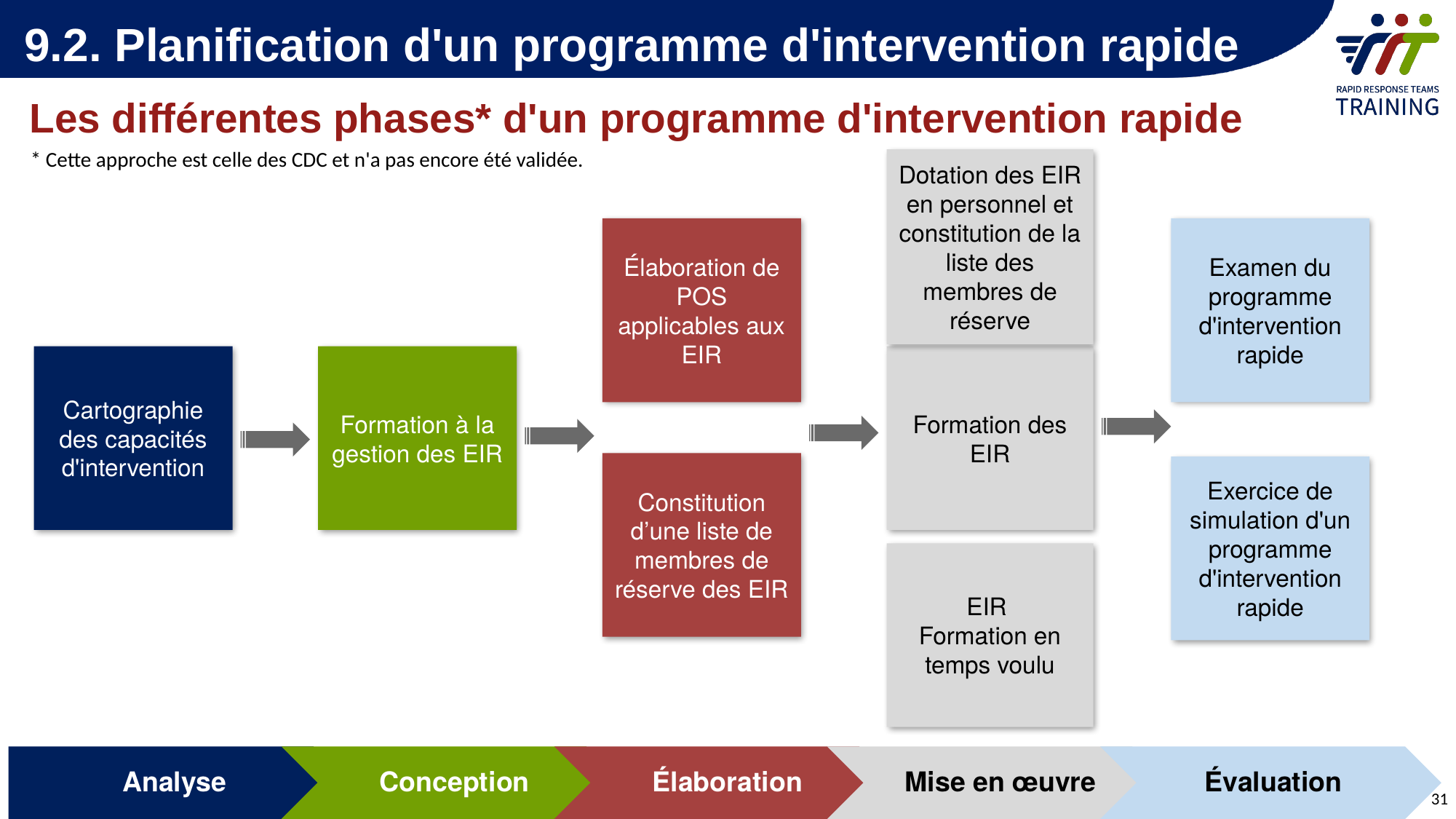

9.2. Planification d'un programme d'intervention rapide
Les différentes phases* d'un programme d'intervention rapide

* Cette approche est celle des CDC et n'a pas encore été validée.
Dotation des EIR en personnel et constitution de la liste des membres de réserve
Élaboration de POS applicables aux EIR
Examen du programme d'intervention rapide
Cartographie des capacités d'intervention
Formation à la gestion des EIR
Formation des EIR

Constitution d’une liste de membres de réserve des EIR
Exercice de simulation d'un programme d'intervention rapide
EIR
Formation en temps voulu
Analyse
Conception
Élaboration
Mise en œuvre
Évaluation
31